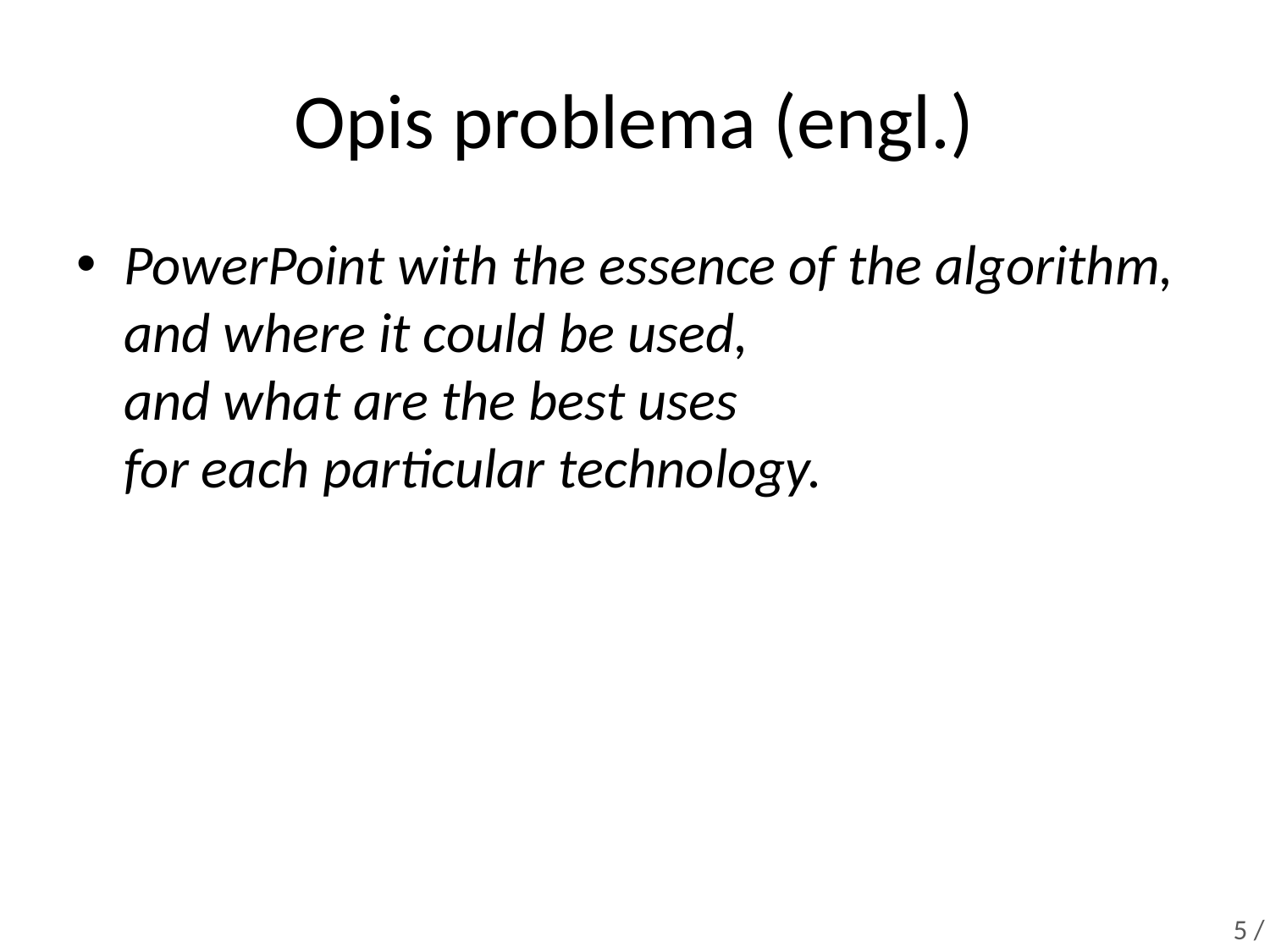

# Opis problema (engl.)
PowerPoint with the essence of the algorithm, and where it could be used,
and what are the best uses
for each particular technology.